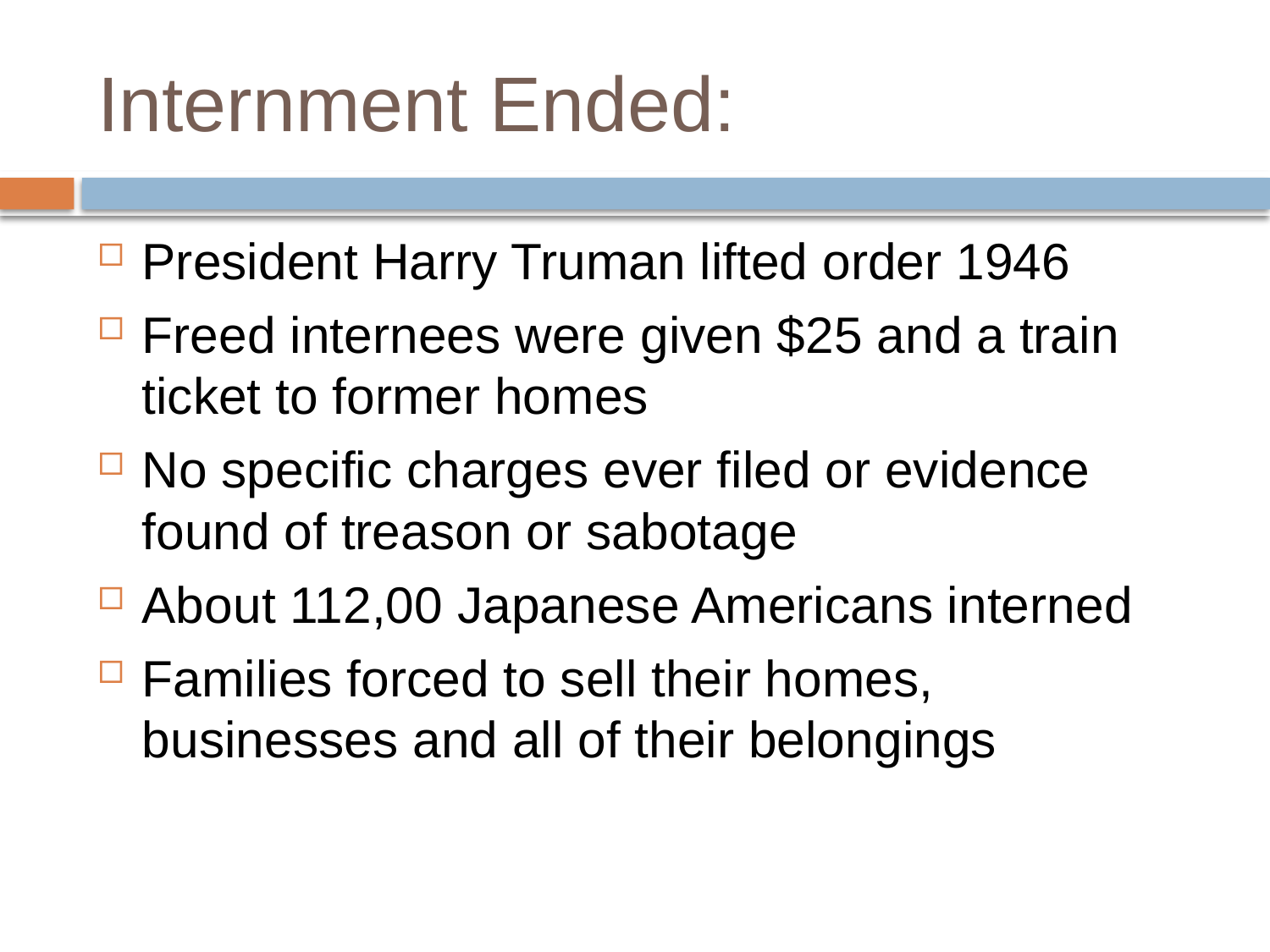

# Internment Ended:
President Harry Truman lifted order 1946
Freed internees were given $25 and a train ticket to former homes
No specific charges ever filed or evidence found of treason or sabotage
About 112,00 Japanese Americans interned
Families forced to sell their homes, businesses and all of their belongings